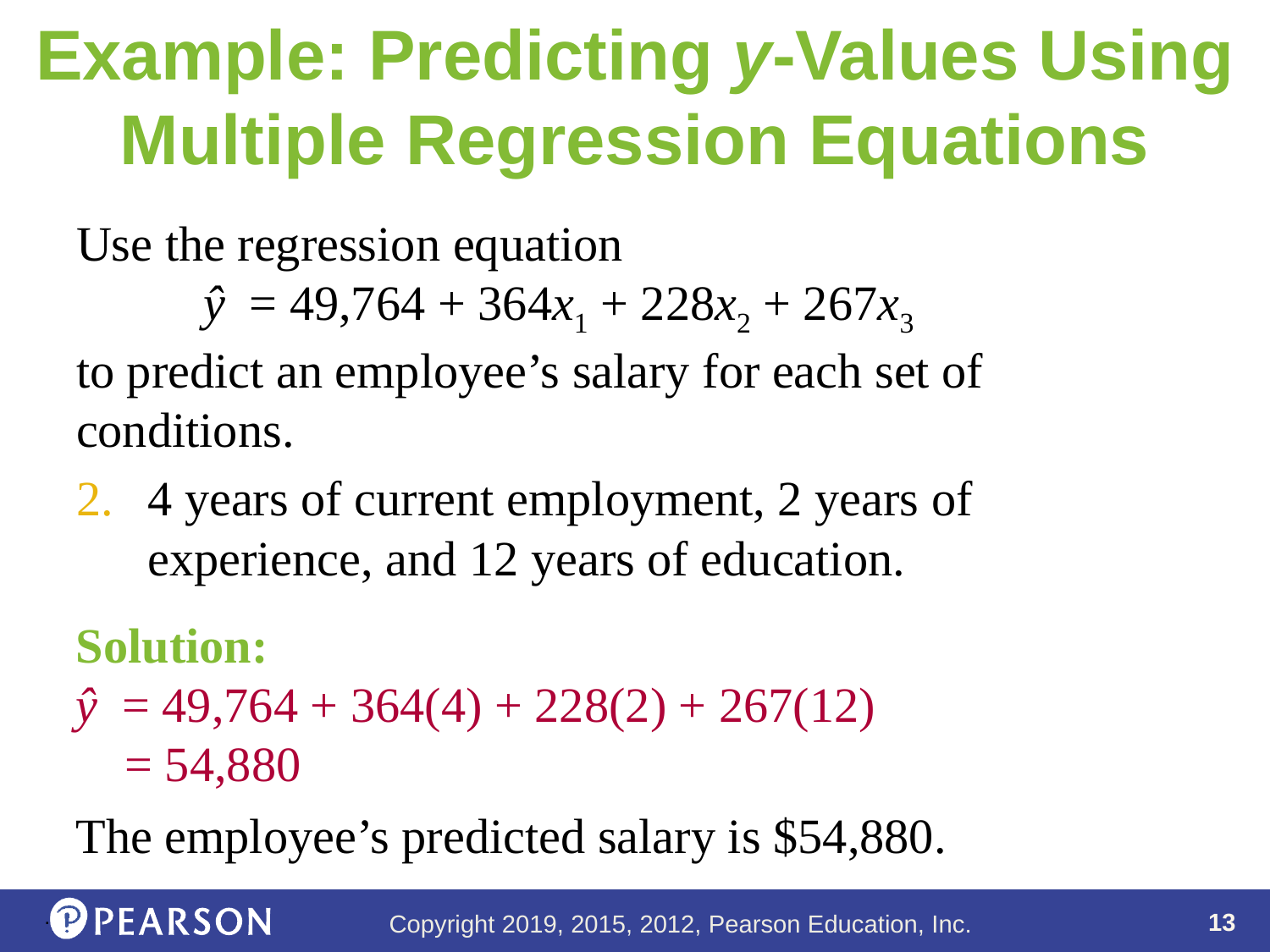

# Example: Predicting y-Values Using Multiple Regression Equations
Use the regression equation
 	ŷ  = 49,764 + 364x1 + 228x2 + 267x3
to predict an employee’s salary for each set of conditions.
4 years of current employment, 2 years of experience, and 12 years of education.

Solution:
ŷ  = 49,764 + 364(4) + 228(2) + 267(12)
    = 54,880
The employee’s predicted salary is $54,880.
.